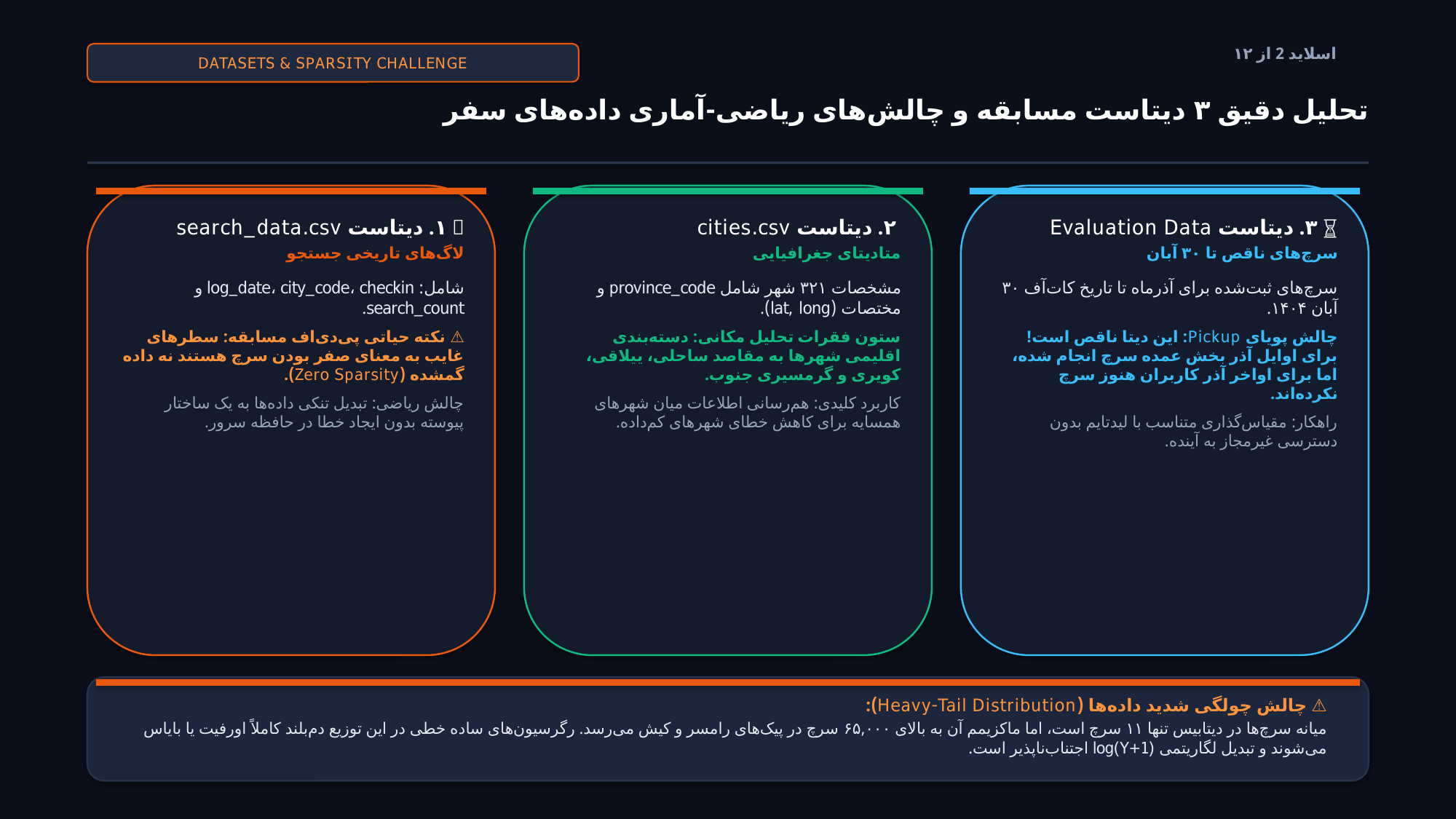

DATASETS & SPARSITY CHALLENGE
اسلاید 2 از ۱۲
تحلیل دقیق ۳ دیتاست مسابقه و چالش‌های ریاضی-آماری داده‌های سفر

📊 ۱. دیتاست search_data.csv
لاگ‌های تاریخی جستجو
شامل: log_date، city_code، checkin و search_count.
⚠️ نکته حیاتی پی‌دی‌اف مسابقه: سطرهای غایب به معنای صفر بودن سرچ هستند نه داده گمشده (Zero Sparsity).
چالش ریاضی: تبدیل تنکی داده‌ها به یک ساختار پیوسته بدون ایجاد خطا در حافظه سرور.
🗺️ ۲. دیتاست cities.csv
متادیتای جغرافیایی
مشخصات ۳۲۱ شهر شامل province_code و مختصات (lat, long).
ستون فقرات تحلیل مکانی: دسته‌بندی اقلیمی شهرها به مقاصد ساحلی، ییلاقی، کویری و گرمسیری جنوب.
کاربرد کلیدی: هم‌رسانی اطلاعات میان شهرهای همسایه برای کاهش خطای شهرهای کم‌داده.
⏳ ۳. دیتاست Evaluation Data
سرچ‌های ناقص تا ۳۰ آبان
سرچ‌های ثبت‌شده برای آذرماه تا تاریخ کات‌آف ۳۰ آبان ۱۴۰۴.
چالش پویای Pickup: این دیتا ناقص است! برای اوایل آذر بخش عمده سرچ انجام شده، اما برای اواخر آذر کاربران هنوز سرچ نکرده‌اند.
راهکار: مقیاس‌گذاری متناسب با لیدتایم بدون دسترسی غیرمجاز به آینده.

⚠️ چالش چولگی شدید داده‌ها (Heavy-Tail Distribution):
میانه سرچ‌ها در دیتابیس تنها ۱۱ سرچ است، اما ماکزیمم آن به بالای ۶۵,۰۰۰ سرچ در پیک‌های رامسر و کیش می‌رسد. رگرسیون‌های ساده خطی در این توزیع دم‌بلند کاملاً اورفیت یا بایاس می‌شوند و تبدیل لگاریتمی log(Y+1) اجتناب‌ناپذیر است.